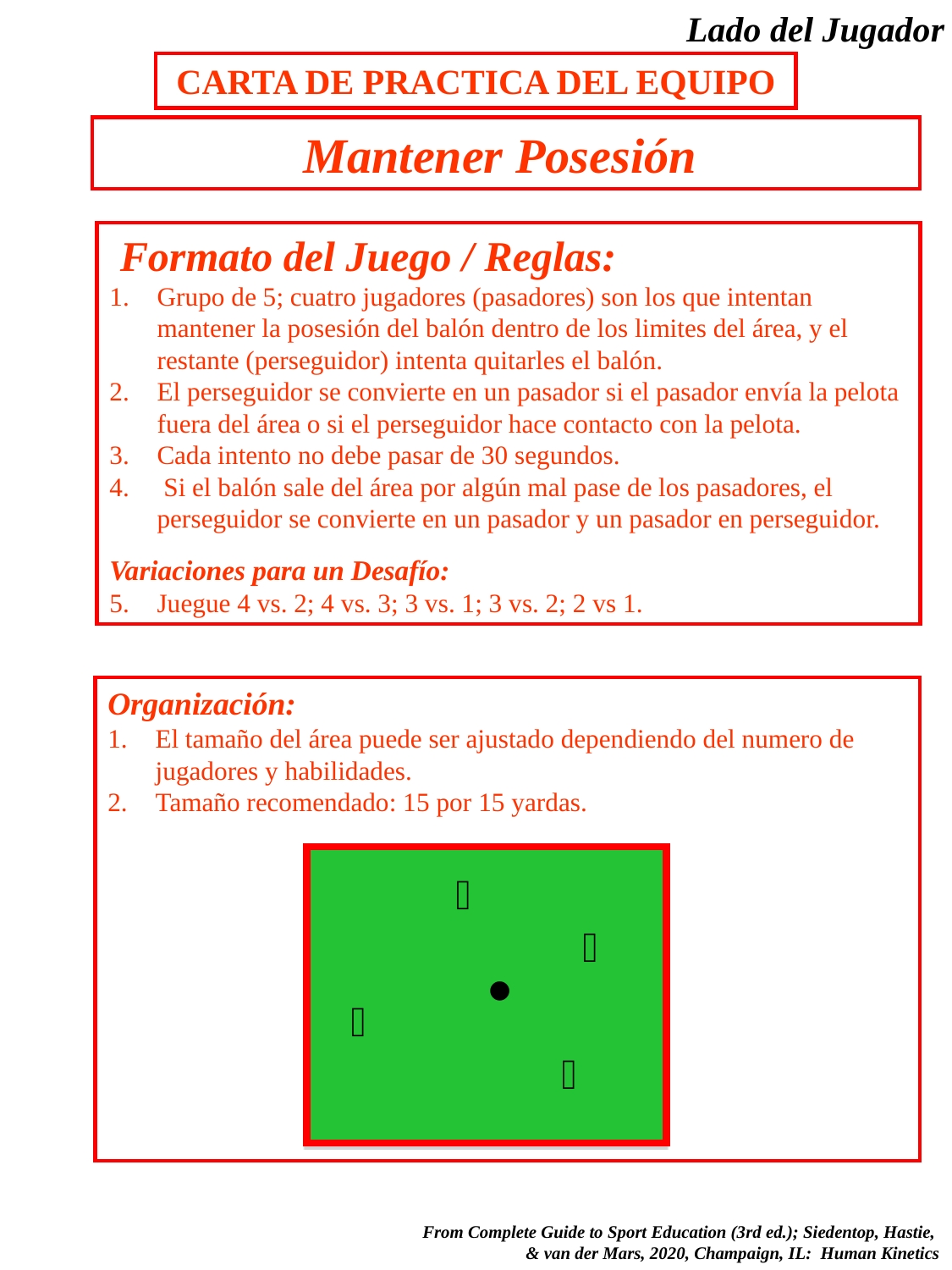

Lado del Jugador
CARTA DE PRACTICA DEL EQUIPO
Mantener Posesión
 Formato del Juego / Reglas:
Grupo de 5; cuatro jugadores (pasadores) son los que intentan mantener la posesión del balón dentro de los limites del área, y el restante (perseguidor) intenta quitarles el balón.
El perseguidor se convierte en un pasador si el pasador envía la pelota fuera del área o si el perseguidor hace contacto con la pelota.
Cada intento no debe pasar de 30 segundos.
 Si el balón sale del área por algún mal pase de los pasadores, el perseguidor se convierte en un pasador y un pasador en perseguidor.

Variaciones para un Desafío:
Juegue 4 vs. 2; 4 vs. 3; 3 vs. 1; 3 vs. 2; 2 vs 1.
Organización:
El tamaño del área puede ser ajustado dependiendo del numero de jugadores y habilidades.
Tamaño recomendado: 15 por 15 yardas.

 From Complete Guide to Sport Education (3rd ed.); Siedentop, Hastie,
& van der Mars, 2020, Champaign, IL:  Human Kinetics